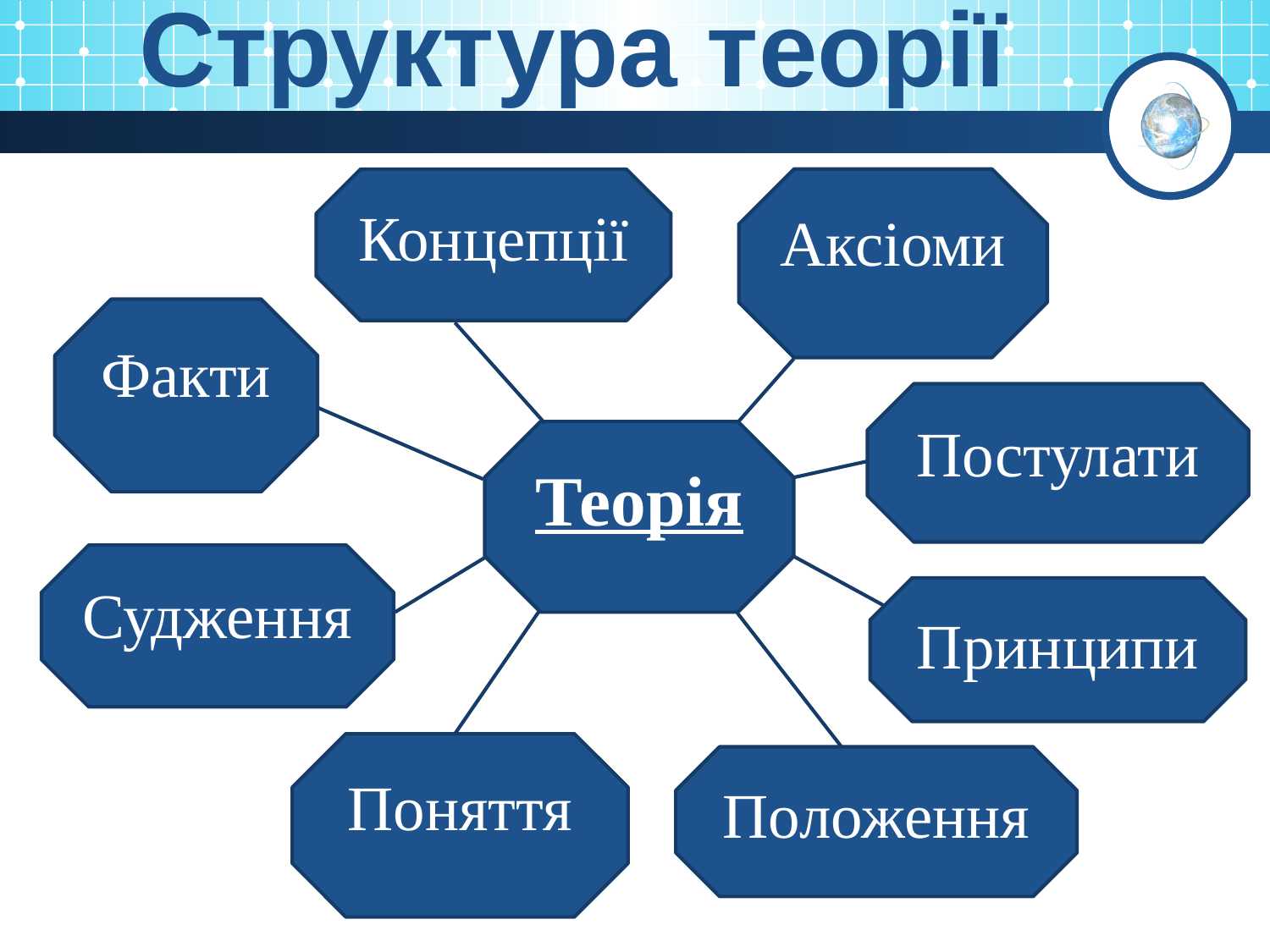

Структура теорії

Аксіоми
Концепції
Факти

Постулати

Теорія

Судження

Принципи

Поняття
Положення